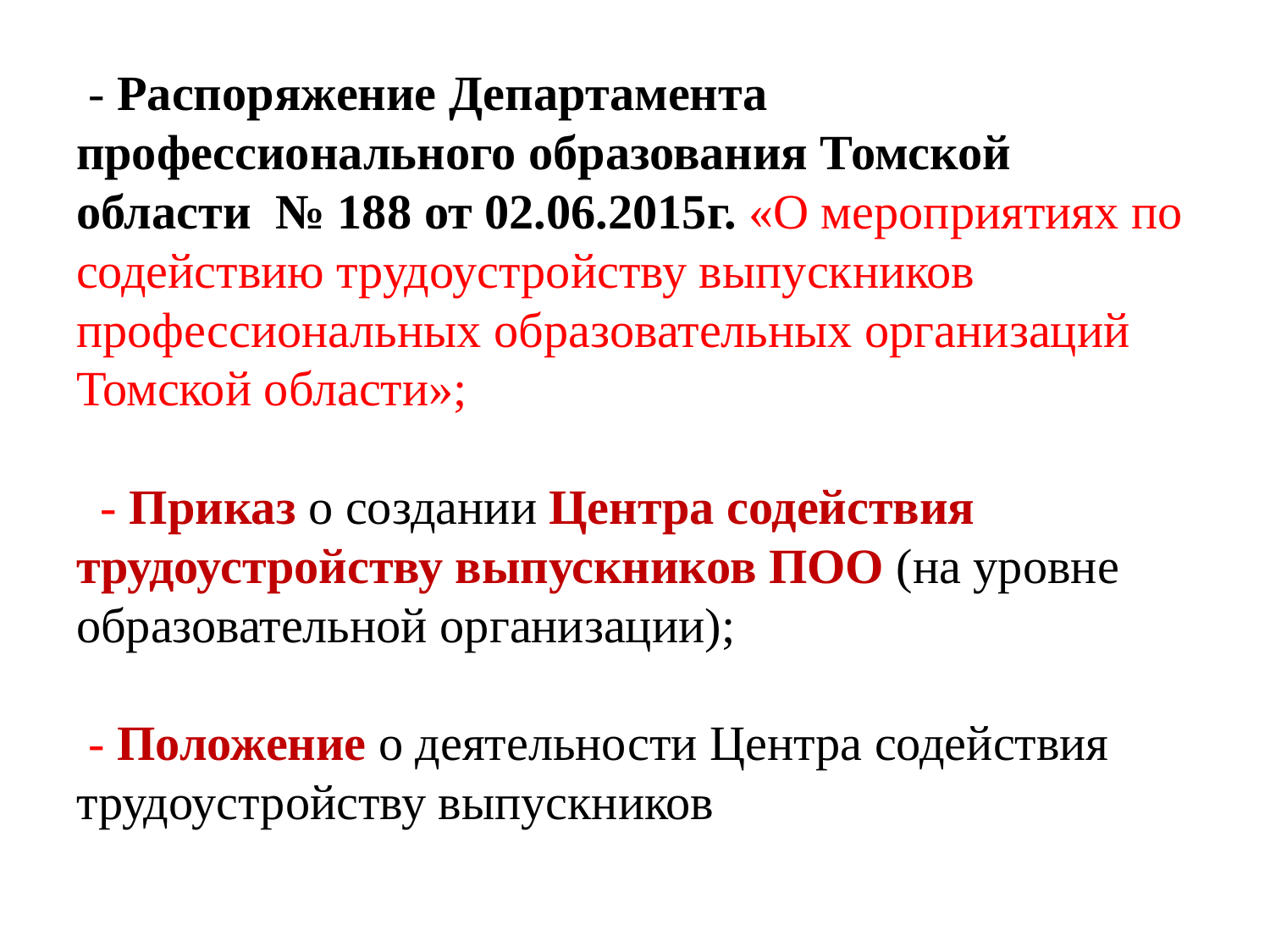

# - Распоряжение Департамента профессионального образования Томской области  № 188 от 02.06.2015г. «О мероприятиях по содействию трудоустройству выпускников профессиональных образовательных организаций Томской области»; - Приказ о создании Центра содействия трудоустройству выпускников ПОО (на уровне образовательной организации); - Положение о деятельности Центра содействия трудоустройству выпускников